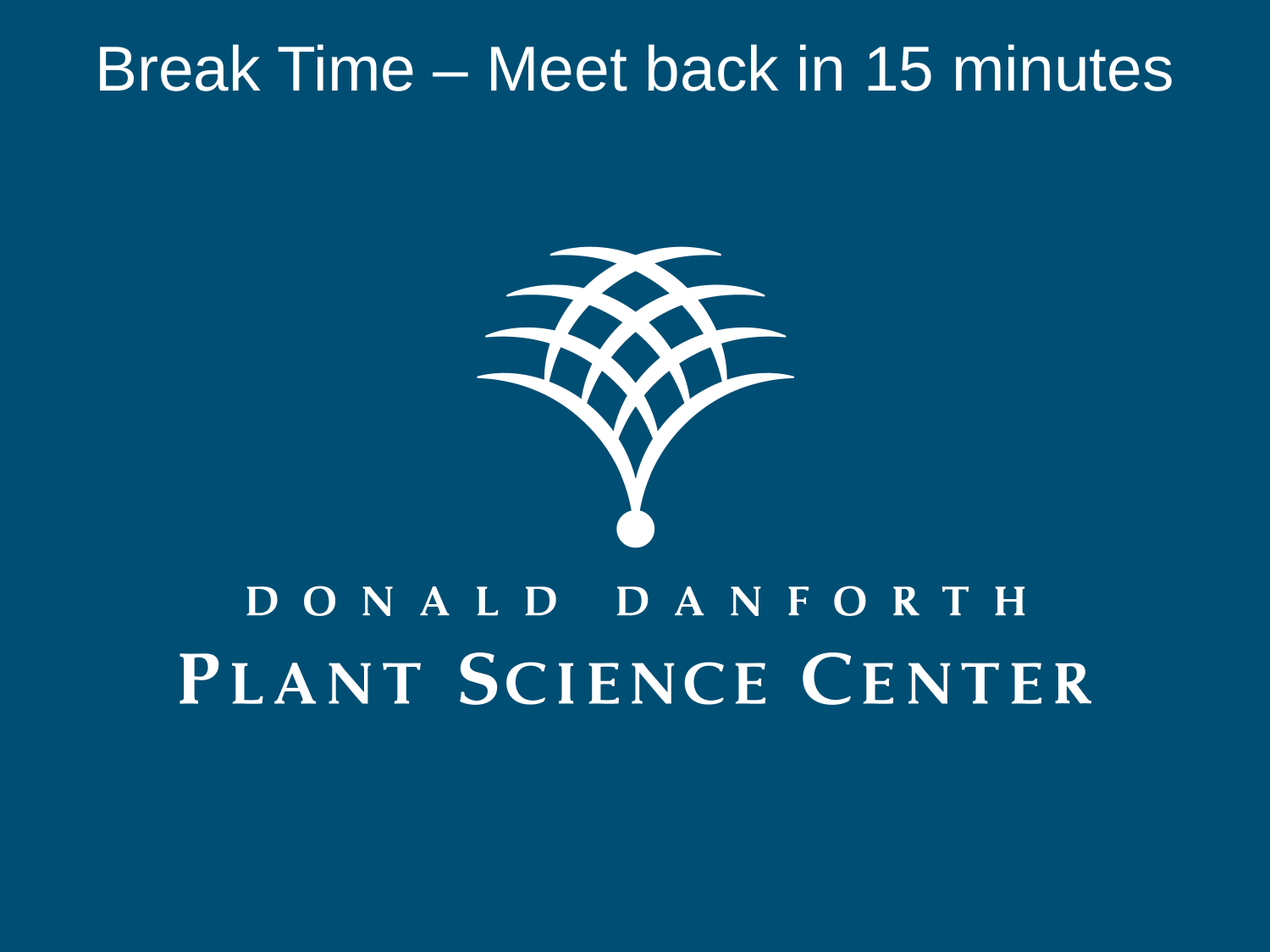

Break Time – Meet back in 15 minutes